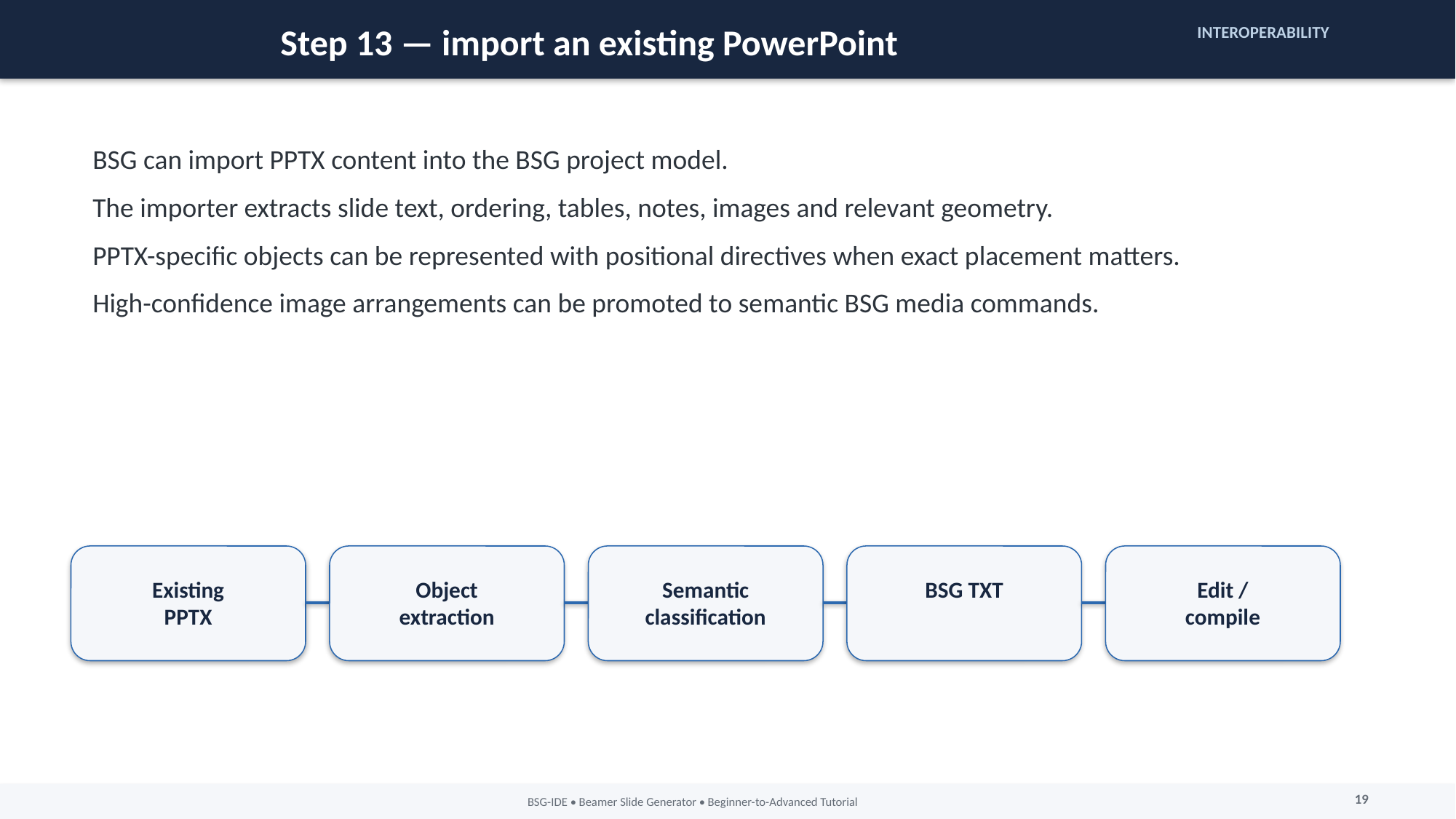

Step 13 — import an existing PowerPoint
INTEROPERABILITY
BSG can import PPTX content into the BSG project model.
The importer extracts slide text, ordering, tables, notes, images and relevant geometry.
PPTX-specific objects can be represented with positional directives when exact placement matters.
High-confidence image arrangements can be promoted to semantic BSG media commands.

Existing
PPTX
Object
extraction
Semantic
classification
BSG TXT
Edit /
compile

19
BSG-IDE • Beamer Slide Generator • Beginner-to-Advanced Tutorial